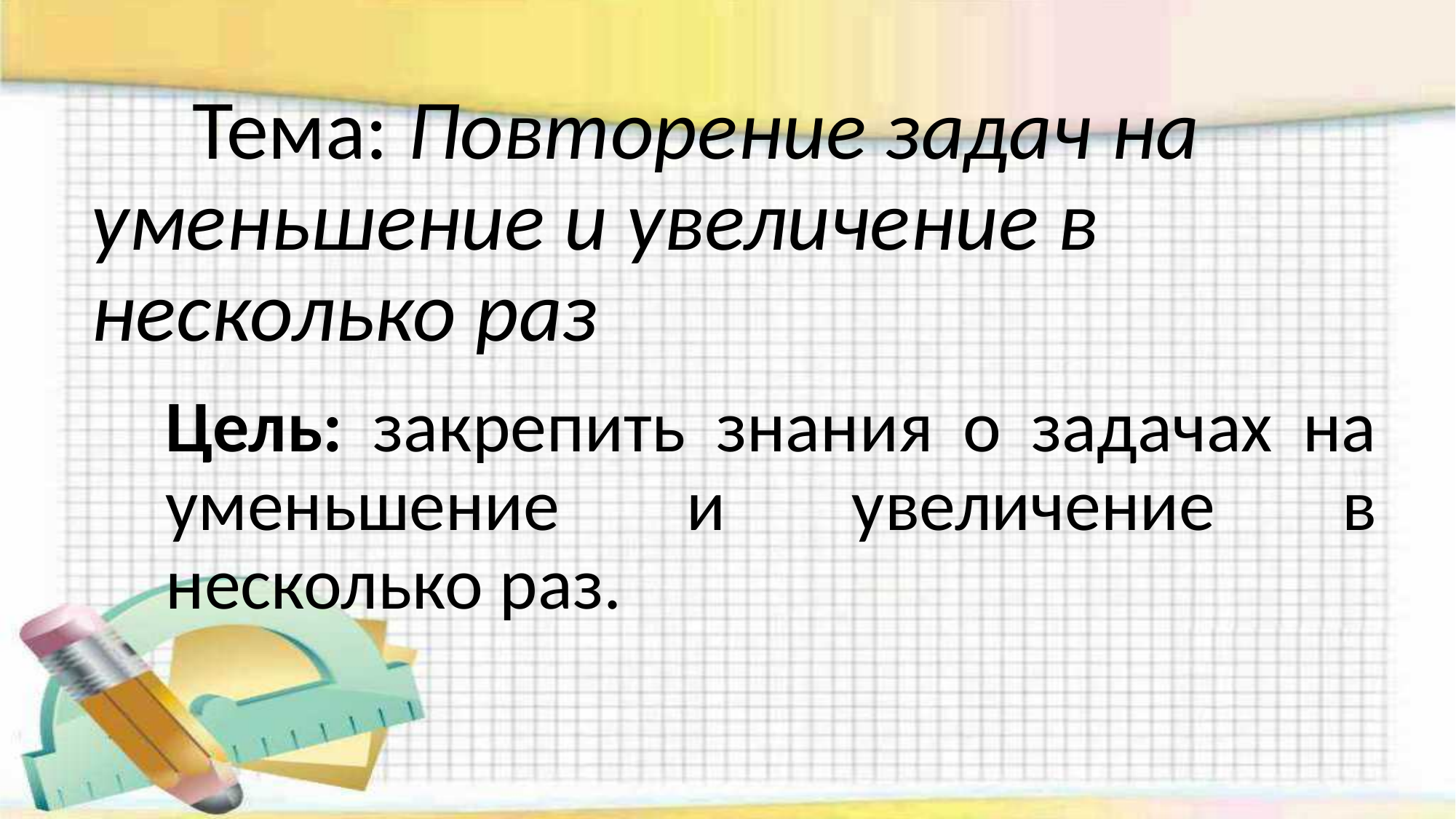

# Тема: Повторение задач на уменьшение и увеличение в несколько раз
Цель: закрепить знания о задачах на уменьшение и увеличение в несколько раз.